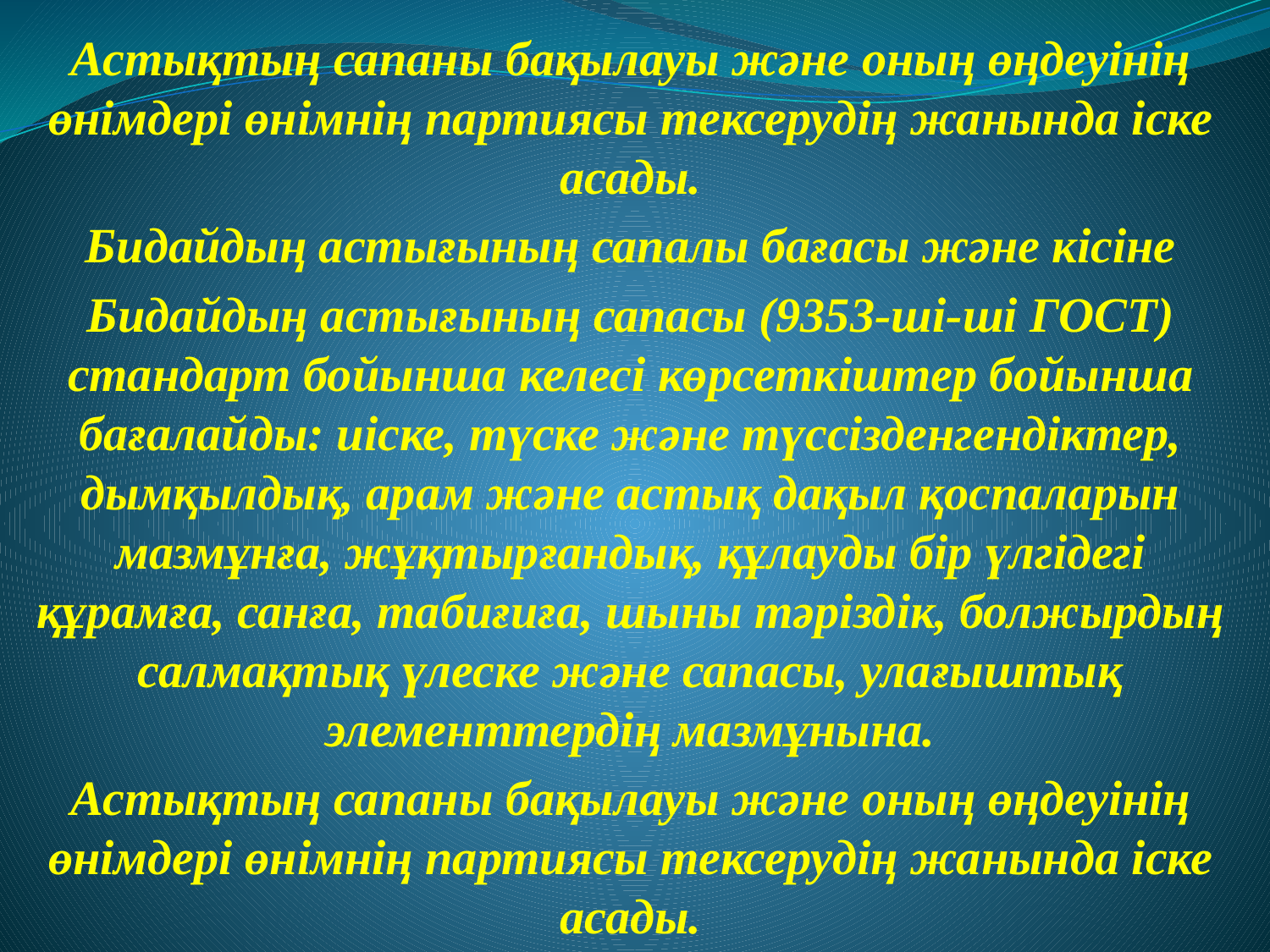

Астықтың сапаны бақылауы және оның өңдеуiнiң өнiмдерi өнiмнiң партиясы тексерудiң жанында iске асады.
Бидайдың астығының сапалы бағасы және кiсiне
Бидайдың астығының сапасы (9353-шi-шi ГОСТ) стандарт бойынша келесi көрсеткiштер бойынша бағалайды: иiске, түске және түссiзденгендiктер, дымқылдық, арам және астық дақыл қоспаларын мазмұнға, жұқтырғандық, құлауды бiр үлгiдегi құрамға, санға, табиғиға, шыны тәрiздiк, болжырдың салмақтық үлеске және сапасы, улағыштық элементтердiң мазмұнына.
Астықтың сапаны бақылауы және оның өңдеуiнiң өнiмдерi өнiмнiң партиясы тексерудiң жанында iске асады.